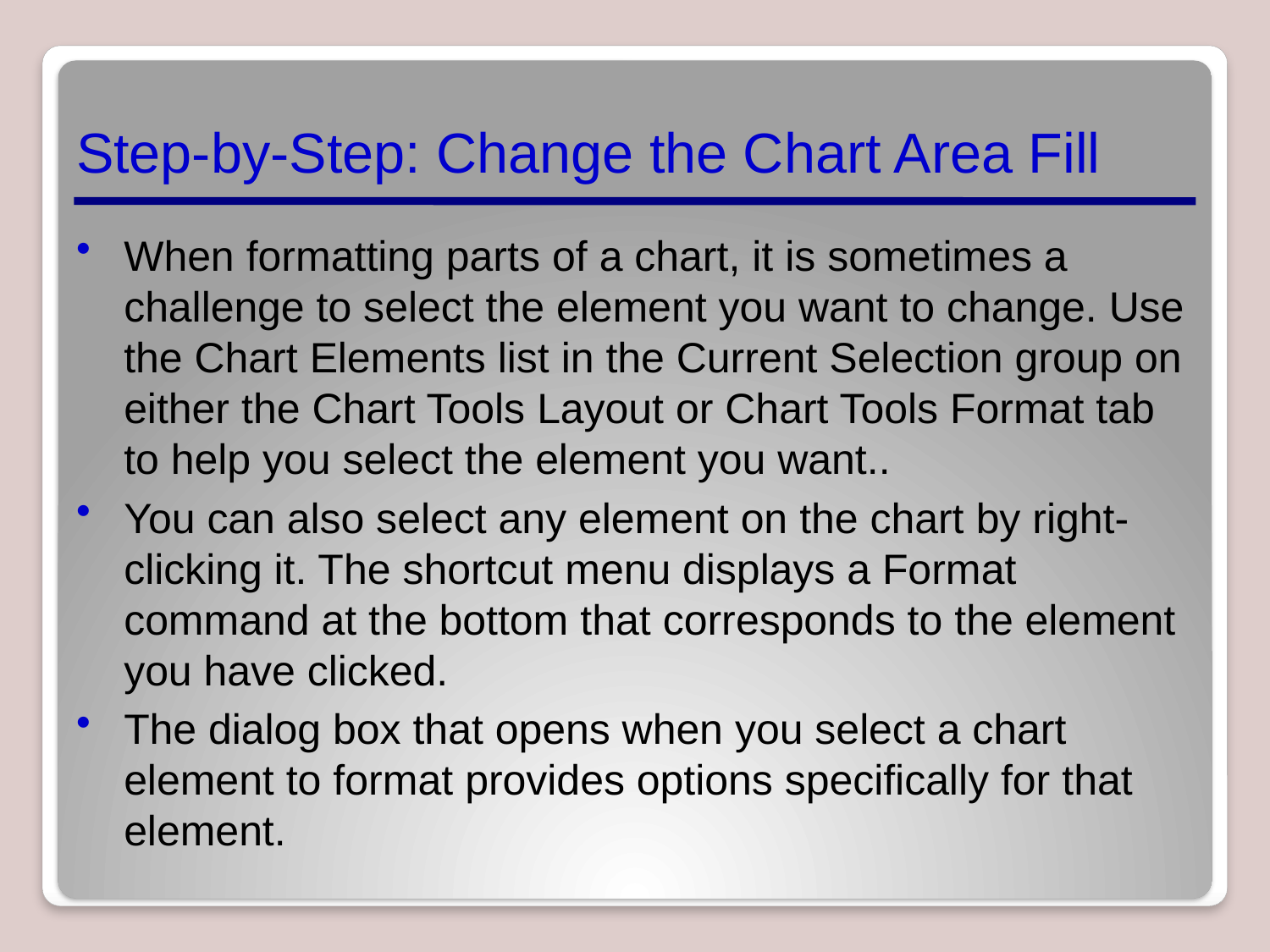

# Step-by-Step: Change the Chart Area Fill
When formatting parts of a chart, it is sometimes a challenge to select the element you want to change. Use the Chart Elements list in the Current Selection group on either the Chart Tools Layout or Chart Tools Format tab to help you select the element you want..
You can also select any element on the chart by right-clicking it. The shortcut menu displays a Format command at the bottom that corresponds to the element you have clicked.
The dialog box that opens when you select a chart element to format provides options specifically for that element.